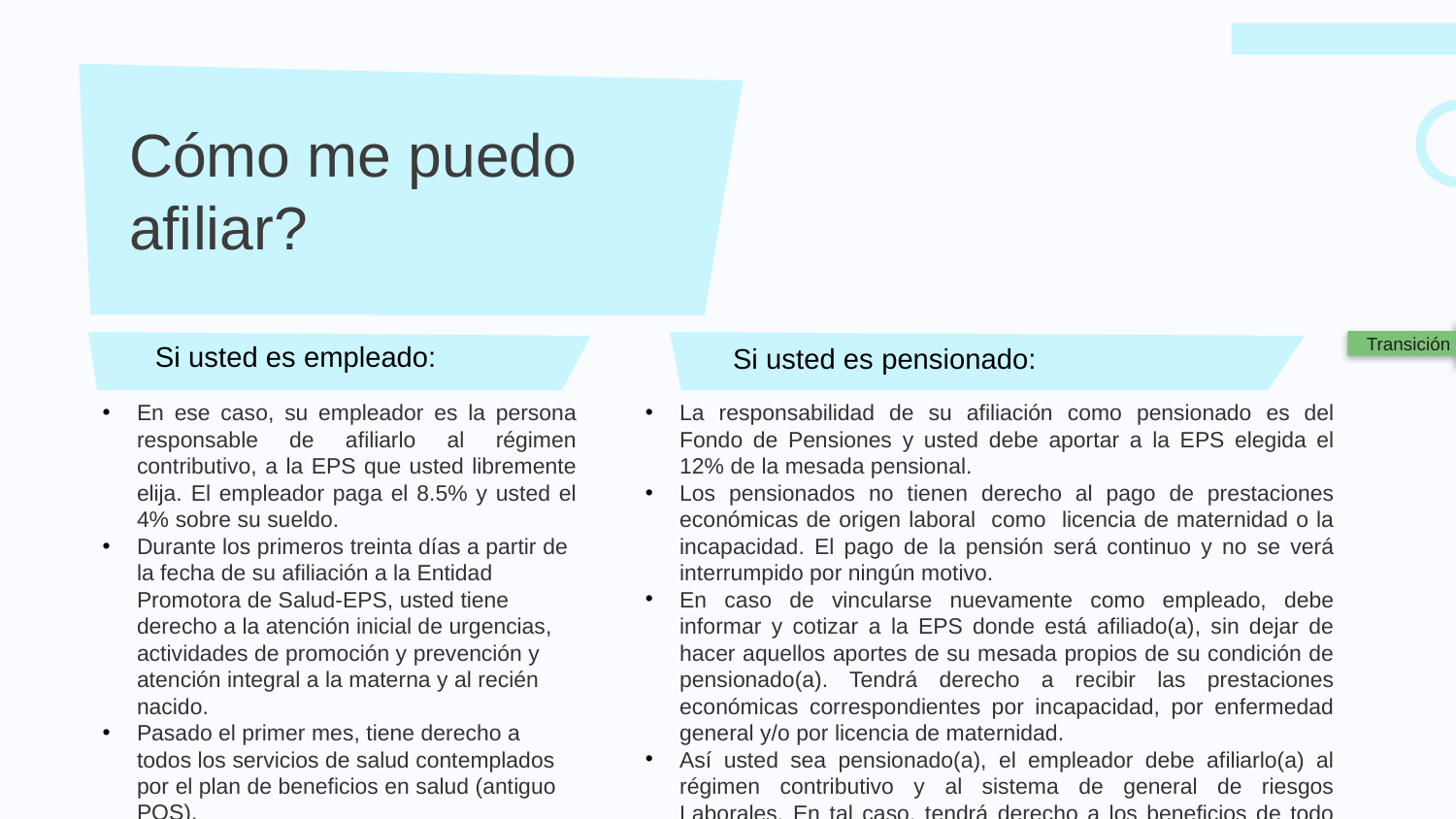

# Cómo me puedo afiliar?
Transición

Si usted es empleado:

Si usted es pensionado:

En ese caso, su empleador es la persona responsable de afiliarlo al régimen contributivo, a la EPS que usted libremente elija. El empleador paga el 8.5% y usted el 4% sobre su sueldo.
Durante los primeros treinta días a partir de la fecha de su afiliación a la Entidad Promotora de Salud-EPS, usted tiene derecho a la atención inicial de urgencias, actividades de promoción y prevención y atención integral a la materna y al recién nacido.
Pasado el primer mes, tiene derecho a todos los servicios de salud contemplados por el plan de beneficios en salud (antiguo POS).
La responsabilidad de su afiliación como pensionado es del Fondo de Pensiones y usted debe aportar a la EPS elegida el 12% de la mesada pensional.
Los pensionados no tienen derecho al pago de prestaciones económicas de origen laboral  como  licencia de maternidad o la incapacidad. El pago de la pensión será continuo y no se verá interrumpido por ningún motivo.
En caso de vincularse nuevamente como empleado, debe informar y cotizar a la EPS donde está afiliado(a), sin dejar de hacer aquellos aportes de su mesada propios de su condición de pensionado(a). Tendrá derecho a recibir las prestaciones económicas correspondientes por incapacidad, por enfermedad general y/o por licencia de maternidad.
Así usted sea pensionado(a), el empleador debe afiliarlo(a) al régimen contributivo y al sistema de general de riesgos Laborales. En tal caso, tendrá derecho a los beneficios de todo trabajador(a) independiente o empleado(a).